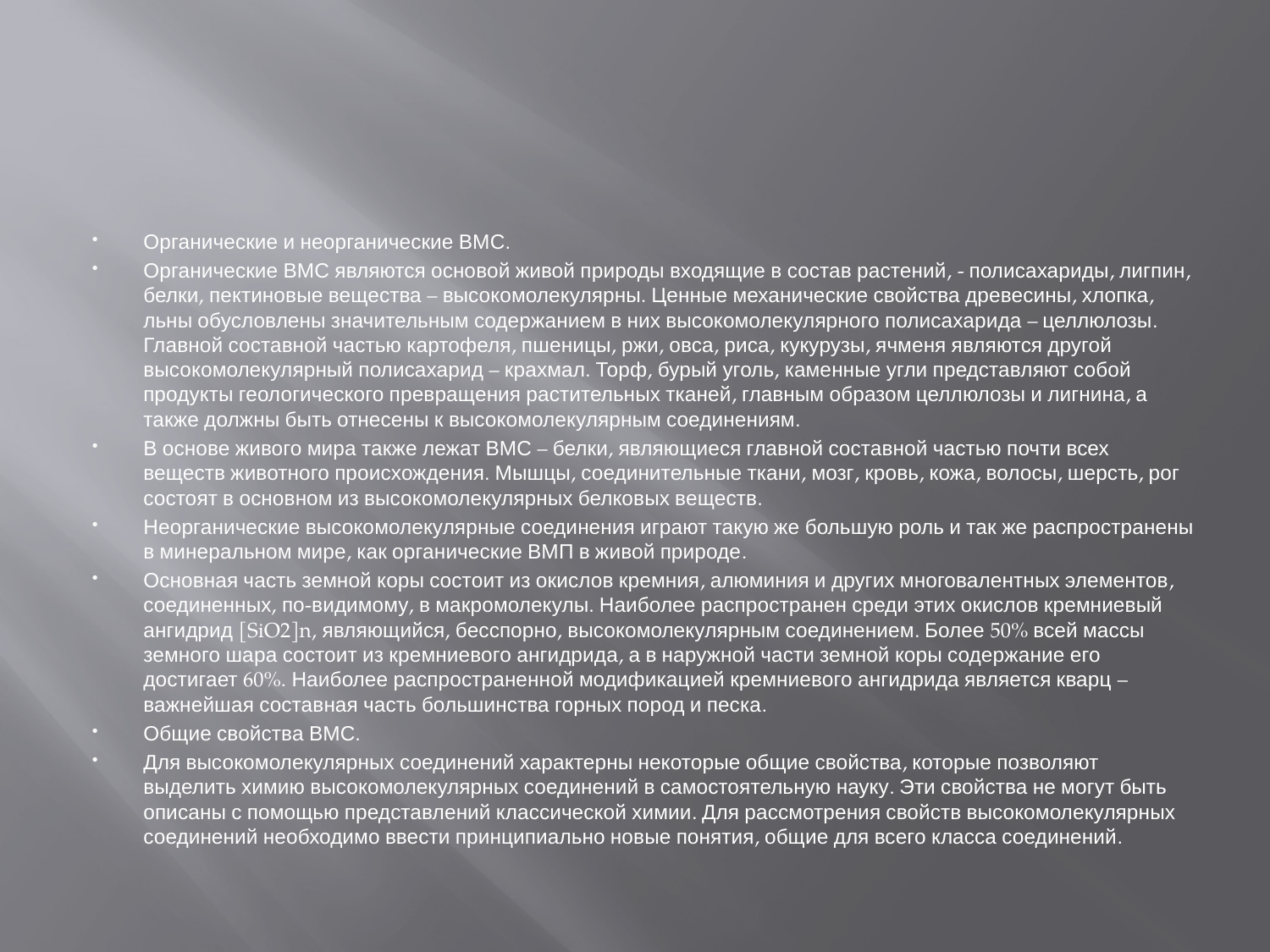

#
Органические и неорганические ВМС.
Органические ВМС являются основой живой природы входящие в состав растений, - полисахариды, лигпин, белки, пектиновые вещества – высокомолекулярны. Ценные механические свойства древесины, хлопка, льны обусловлены значительным содержанием в них высокомолекулярного полисахарида – целлюлозы. Главной составной частью картофеля, пшеницы, ржи, овса, риса, кукурузы, ячменя являются другой высокомолекулярный полисахарид – крахмал. Торф, бурый уголь, каменные угли представляют собой продукты геологического превращения растительных тканей, главным образом целлюлозы и лигнина, а также должны быть отнесены к высокомолекулярным соединениям.
В основе живого мира также лежат ВМС – белки, являющиеся главной составной частью почти всех веществ животного происхождения. Мышцы, соединительные ткани, мозг, кровь, кожа, волосы, шерсть, рог состоят в основном из высокомолекулярных белковых веществ.
Неорганические высокомолекулярные соединения играют такую же большую роль и так же распространены в минеральном мире, как органические ВМП в живой природе.
Основная часть земной коры состоит из окислов кремния, алюминия и других многовалентных элементов, соединенных, по-видимому, в макромолекулы. Наиболее распространен среди этих окислов кремниевый ангидрид [SiO2]n, являющийся, бесспорно, высокомолекулярным соединением. Более 50% всей массы земного шара состоит из кремниевого ангидрида, а в наружной части земной коры содержание его достигает 60%. Наиболее распространенной модификацией кремниевого ангидрида является кварц – важнейшая составная часть большинства горных пород и песка.
Общие свойства ВМС.
Для высокомолекулярных соединений характерны некоторые общие свойства, которые позволяют выделить химию высокомолекулярных соединений в самостоятельную науку. Эти свойства не могут быть описаны с помощью представлений классической химии. Для рассмотрения свойств высокомолекулярных соединений необходимо ввести принципиально новые понятия, общие для всего класса соединений.